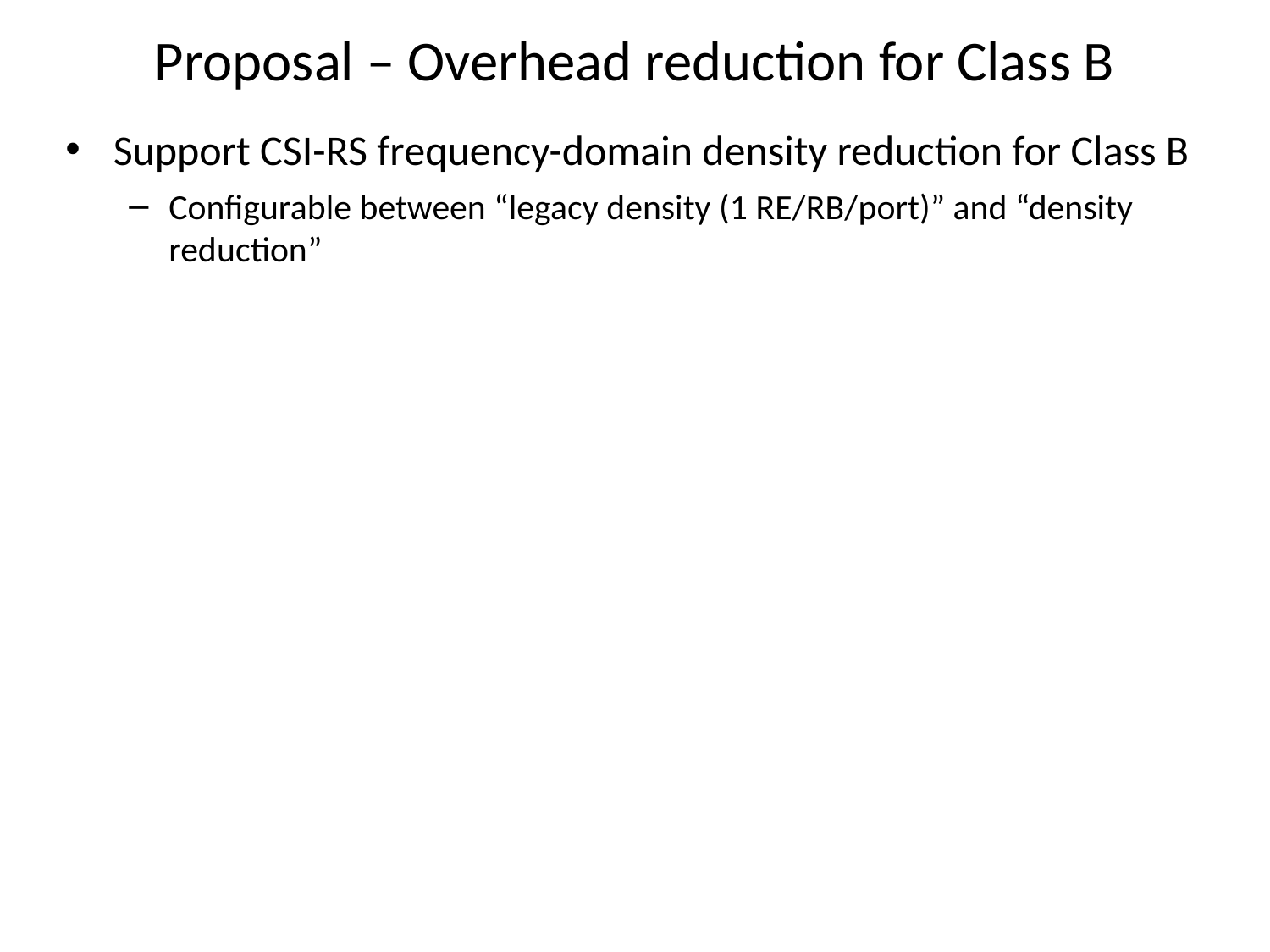

# Proposal – Overhead reduction for Class B
Support CSI-RS frequency-domain density reduction for Class B
Configurable between “legacy density (1 RE/RB/port)” and “density reduction”